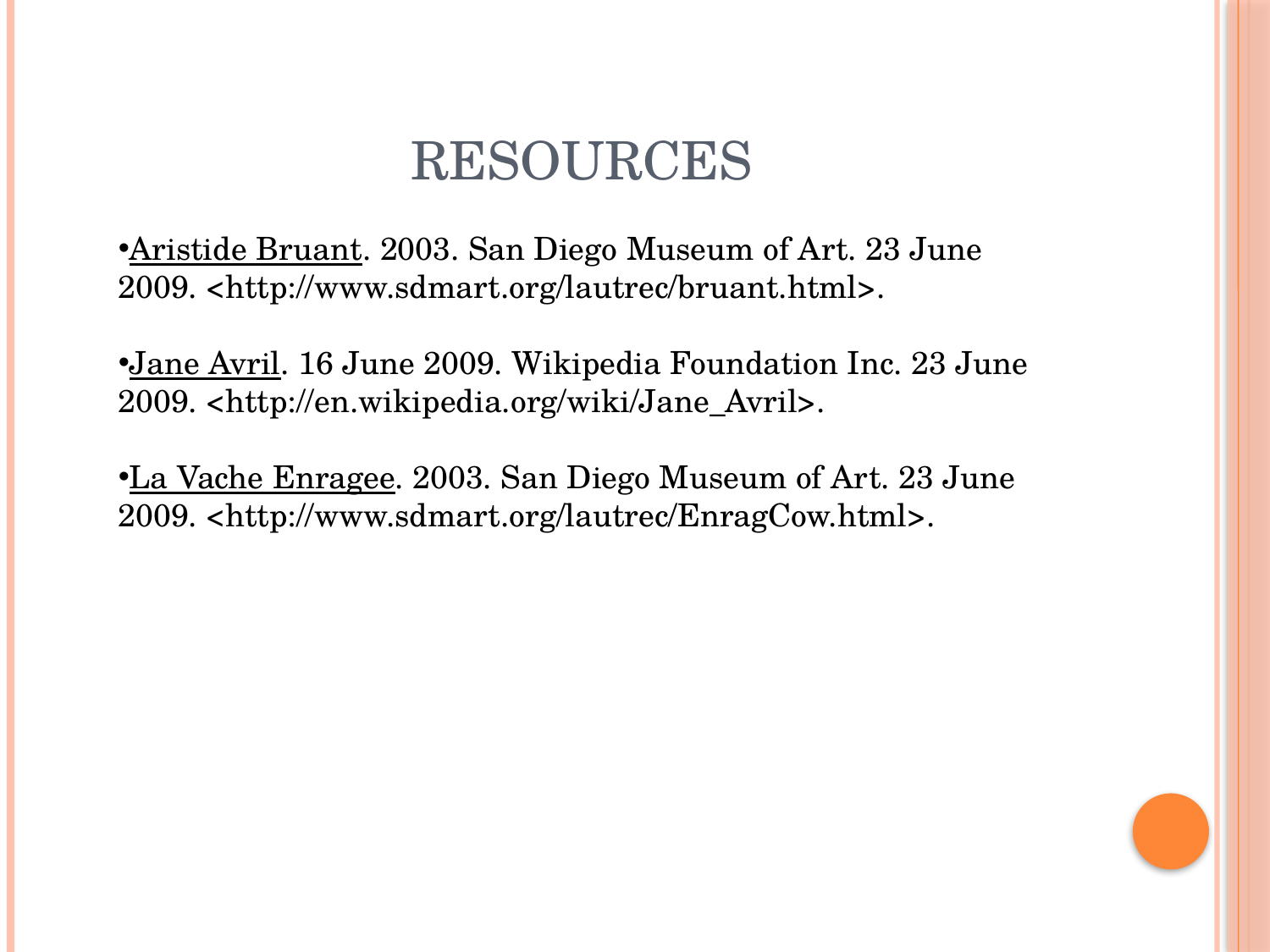

# Resources
Aristide Bruant. 2003. San Diego Museum of Art. 23 June 2009. <http://www.sdmart.org/lautrec/bruant.html>.

Jane Avril. 16 June 2009. Wikipedia Foundation Inc. 23 June 2009. <http://en.wikipedia.org/wiki/Jane_Avril>.

La Vache Enragee. 2003. San Diego Museum of Art. 23 June 2009. <http://www.sdmart.org/lautrec/EnragCow.html>.